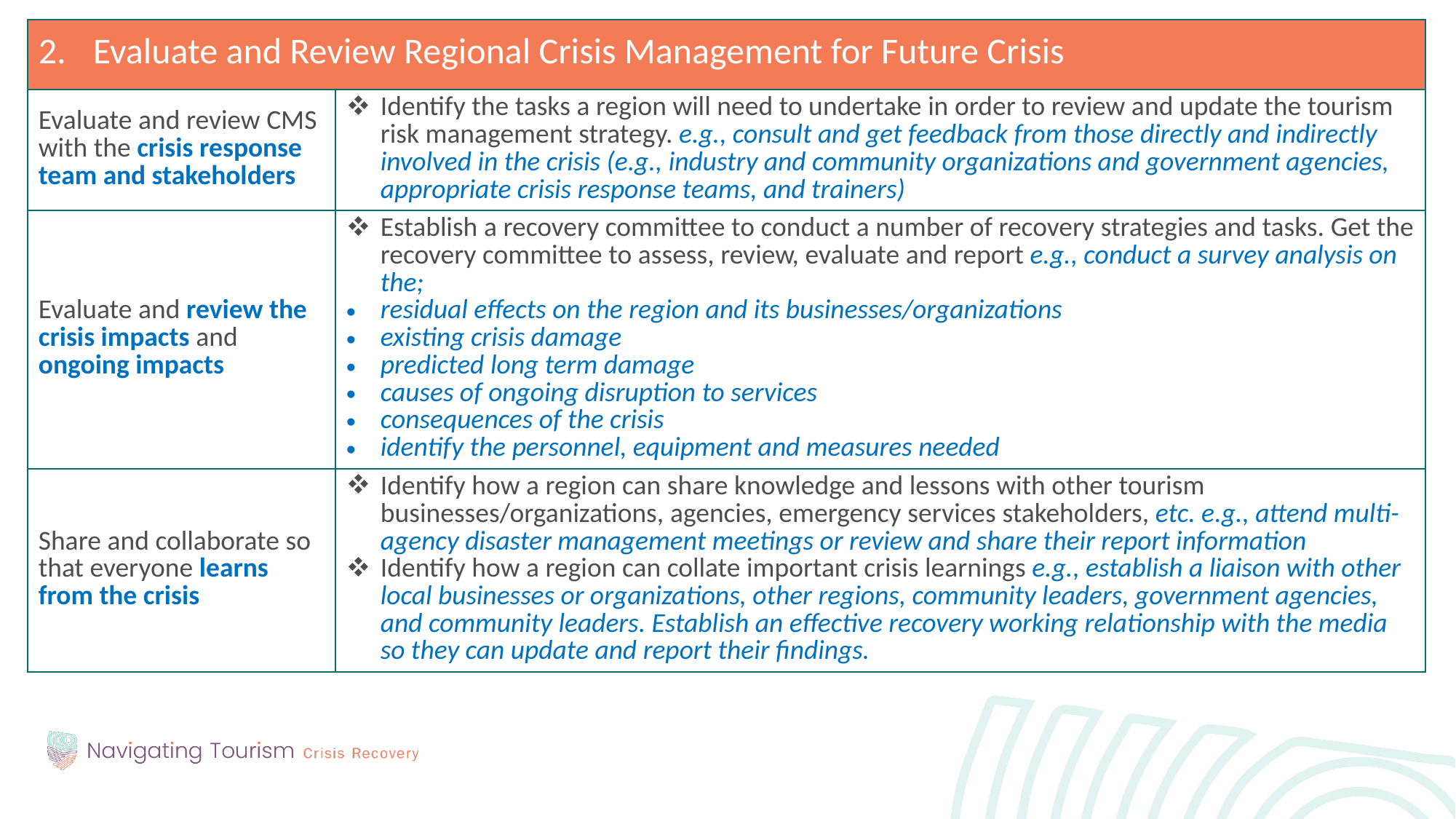

| Evaluate and Review Regional Crisis Management for Future Crisis |  |
| --- | --- |
| Evaluate and review CMS with the crisis response team and stakeholders | Identify the tasks a region will need to undertake in order to review and update the tourism risk management strategy. e.g., consult and get feedback from those directly and indirectly involved in the crisis (e.g., industry and community organizations and government agencies, appropriate crisis response teams, and trainers) |
| Evaluate and review the crisis impacts and ongoing impacts | Establish a recovery committee to conduct a number of recovery strategies and tasks. Get the recovery committee to assess, review, evaluate and report e.g., conduct a survey analysis on the; residual effects on the region and its businesses/organizations existing crisis damage predicted long term damage causes of ongoing disruption to services consequences of the crisis identify the personnel, equipment and measures needed |
| Share and collaborate so that everyone learns from the crisis | Identify how a region can share knowledge and lessons with other tourism businesses/organizations, agencies, emergency services stakeholders, etc. e.g., attend multi-agency disaster management meetings or review and share their report information Identify how a region can collate important crisis learnings e.g., establish a liaison with other local businesses or organizations, other regions, community leaders, government agencies, and community leaders. Establish an effective recovery working relationship with the media so they can update and report their findings. |